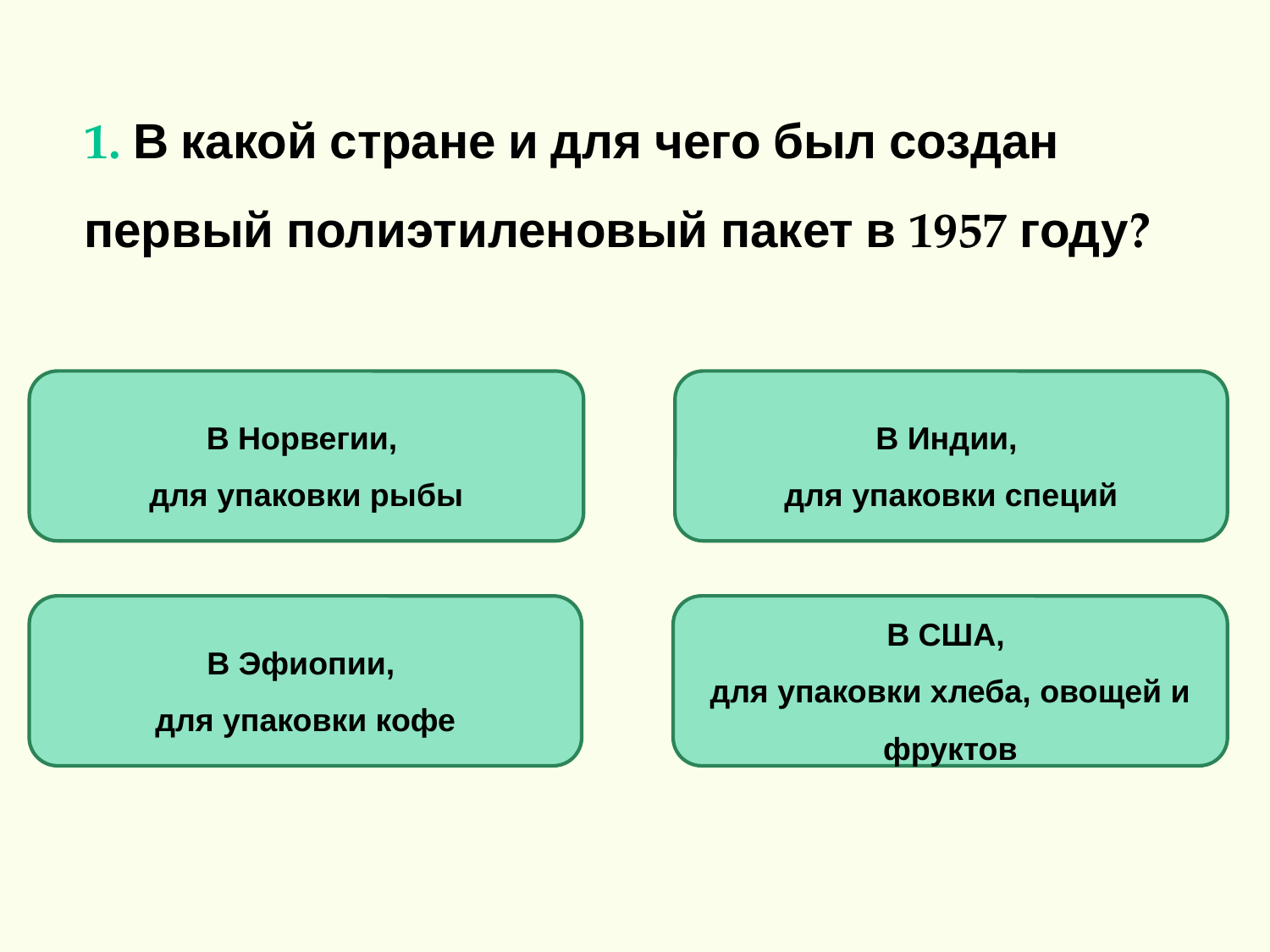

1. В какой стране и для чего был создан первый полиэтиленовый пакет в 1957 году?
В Норвегии,
для упаковки рыбы
В Индии,
для упаковки специй
В Эфиопии,
для упаковки кофе
В США,
для упаковки хлеба, овощей и фруктов